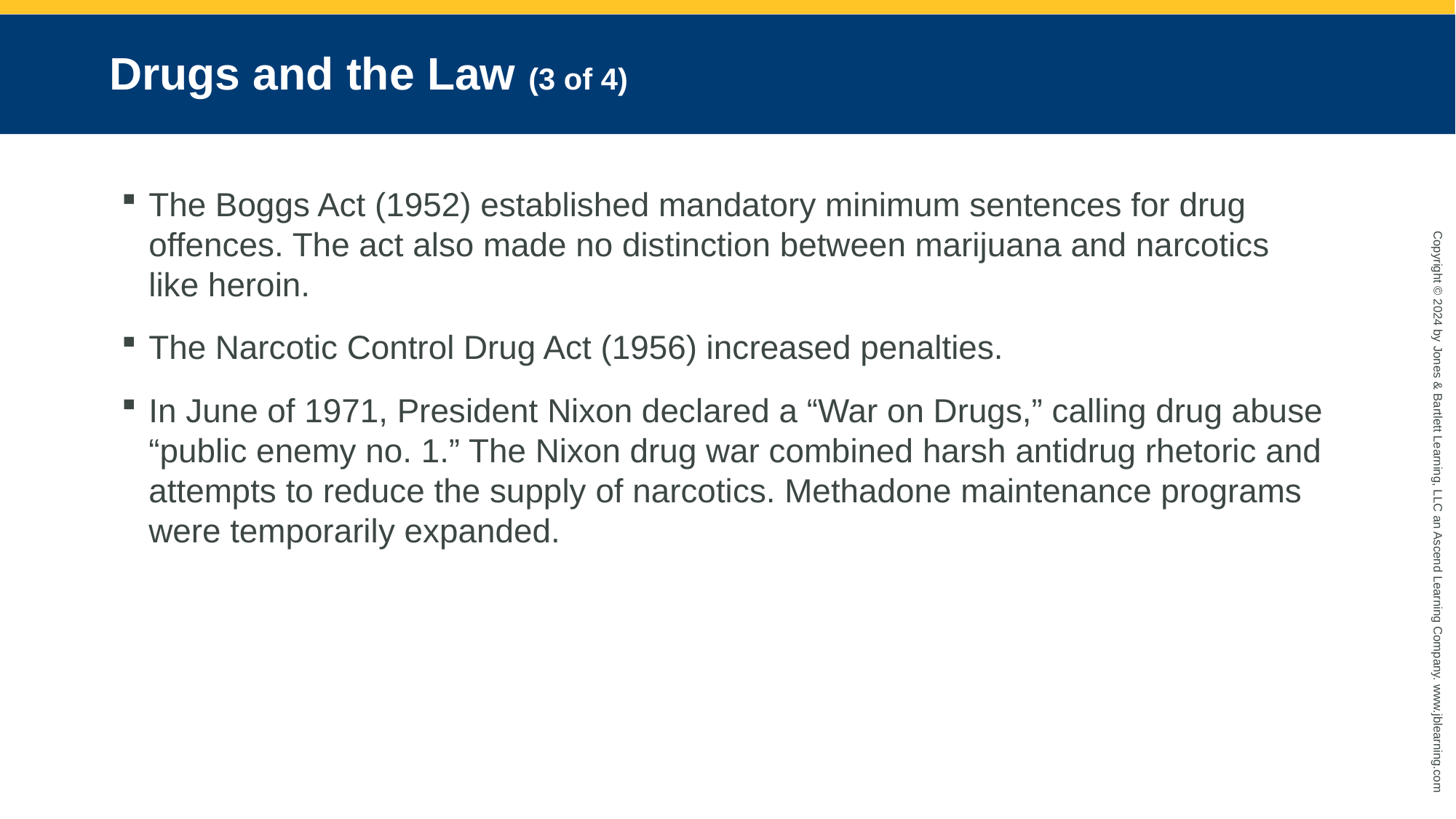

# Drugs and the Law (3 of 4)
The Boggs Act (1952) established mandatory minimum sentences for drug offences. The act also made no distinction between marijuana and narcotics like heroin.
The Narcotic Control Drug Act (1956) increased penalties.
In June of 1971, President Nixon declared a “War on Drugs,” calling drug abuse “public enemy no. 1.” The Nixon drug war combined harsh antidrug rhetoric and attempts to reduce the supply of narcotics. Methadone maintenance programs were temporarily expanded.